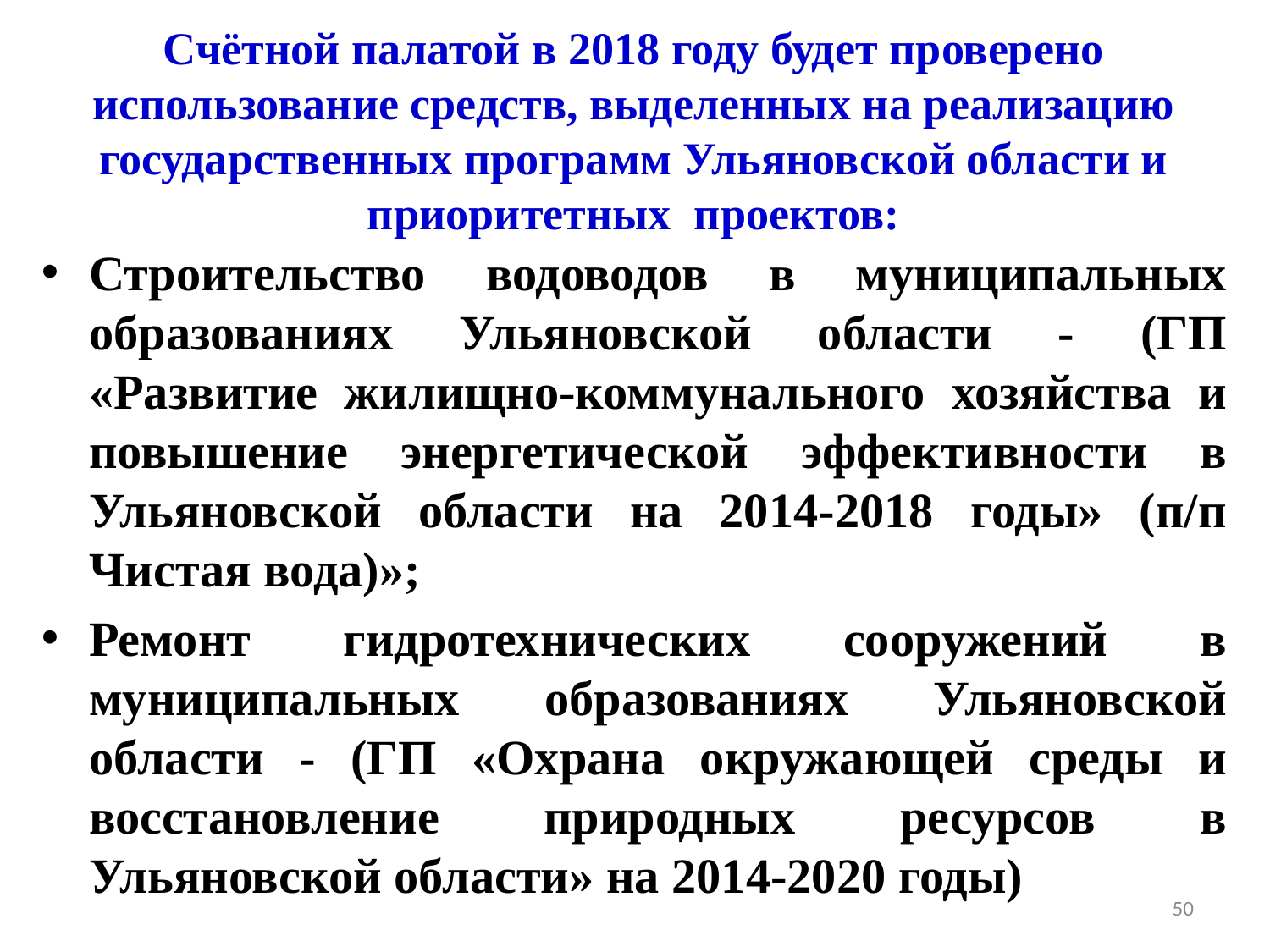

# Счётной палатой в 2018 году будет проверено использование средств, выделенных на реализацию государственных программ Ульяновской области и приоритетных  проектов:
Строительство водоводов в муниципальных образованиях Ульяновской области - (ГП «Развитие жилищно-коммунального хозяйства и повышение энергетической эффективности в Ульяновской области на 2014-2018 годы» (п/п Чистая вода)»;
Ремонт гидротехнических сооружений в муниципальных образованиях Ульяновской области - (ГП «Охрана окружающей среды и восстановление природных ресурсов в Ульяновской области» на 2014-2020 годы)
50